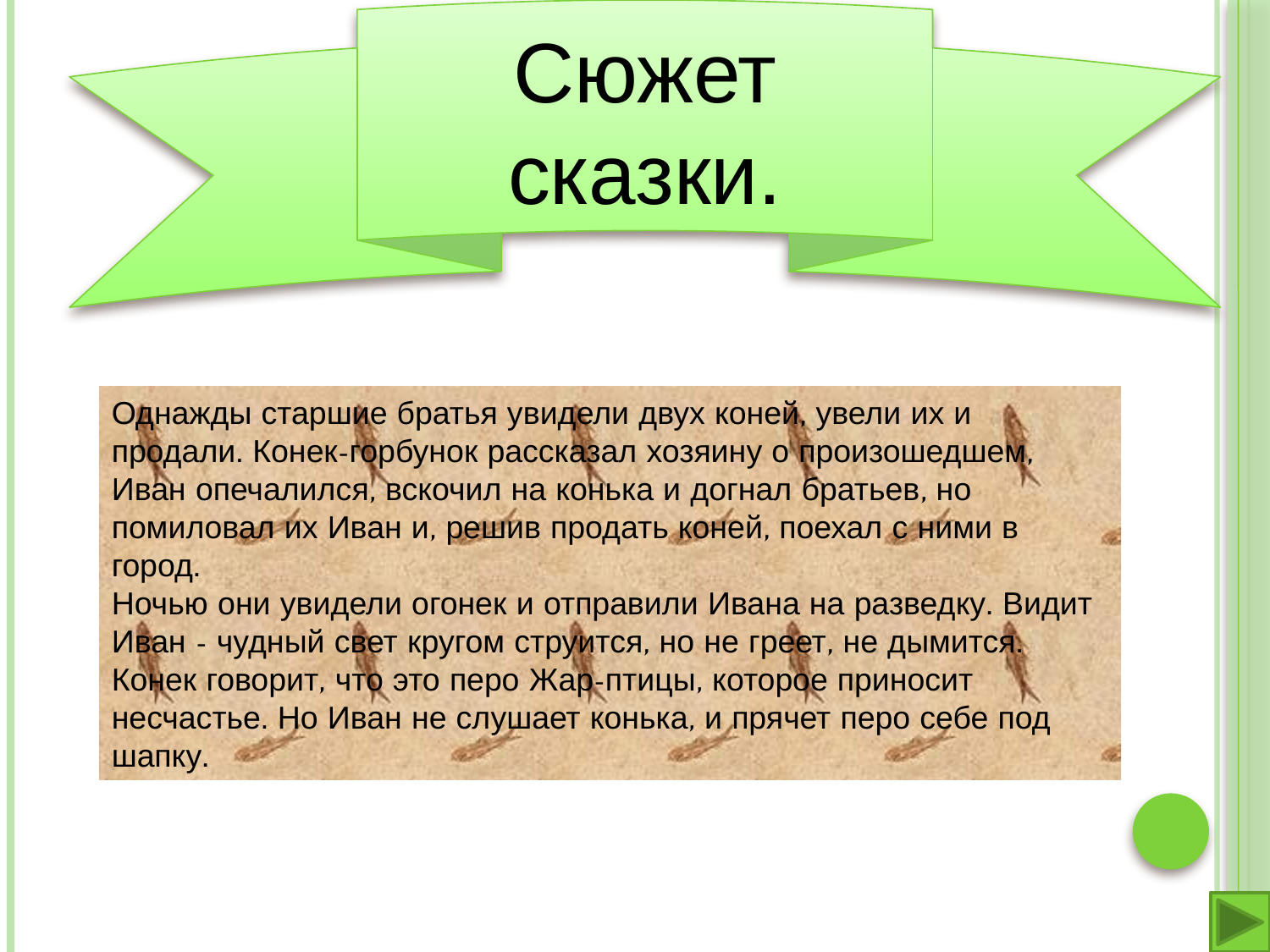

Сюжет сказки.
Однажды старшие братья увидели двух коней, увели их и продали. Конек-горбунок рассказал хозяину о произошедшем, Иван опечалился, вскочил на конька и догнал братьев, но помиловал их Иван и, решив продать коней, поехал с ними в город.
Ночью они увидели огонек и отправили Ивана на разведку. Видит Иван - чудный свет кругом струится, но не греет, не дымится. Конек говорит, что это перо Жар-птицы, которое приносит несчастье. Но Иван не слушает конька, и прячет перо себе под шапку.